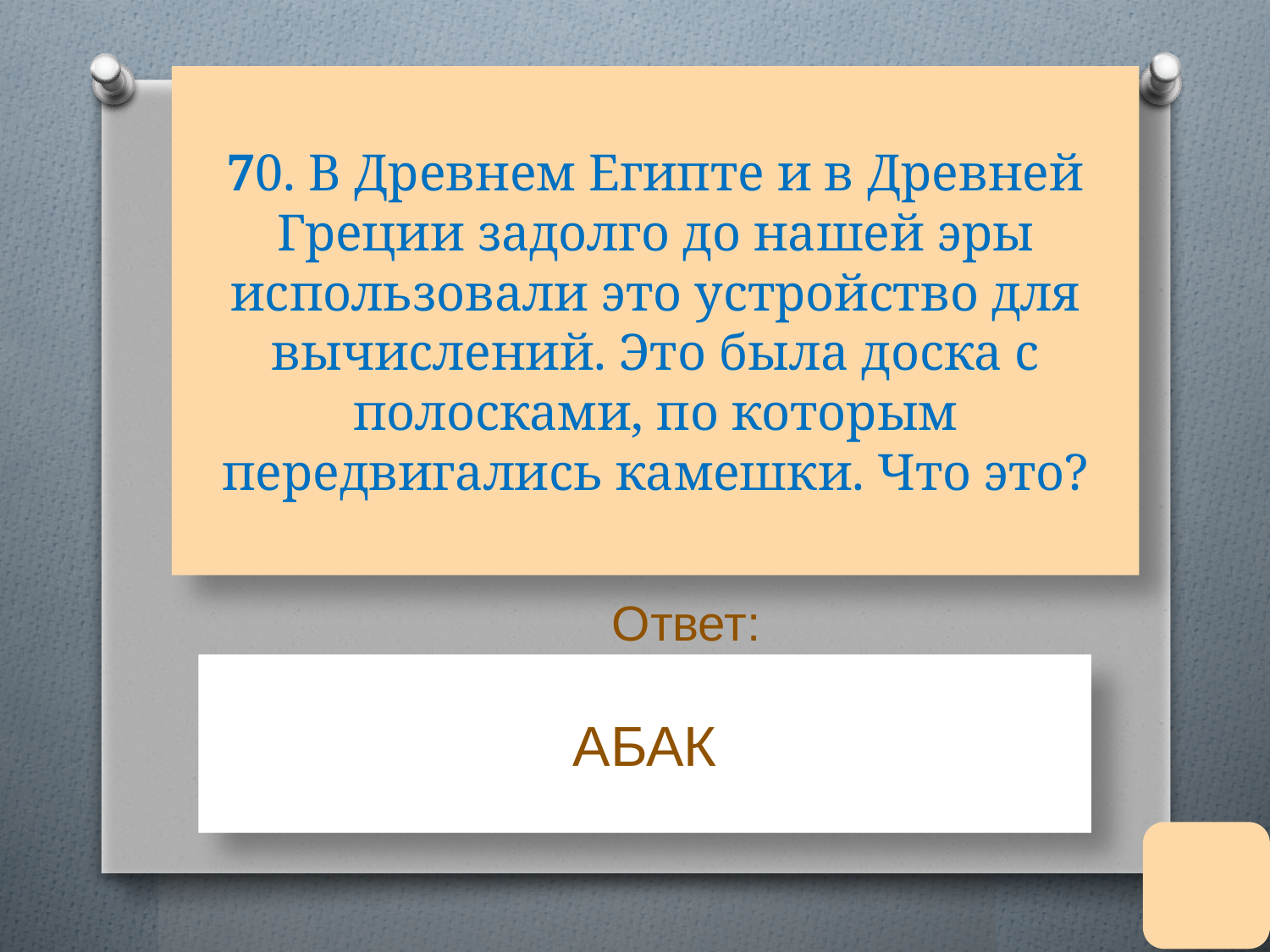

# 70. В Древнем Египте и в Древней Греции задолго до нашей эры использовали это устройство для вычислений. Это была доска с полосками, по которым передвигались камешки. Что это?
Ответ:
АБАК